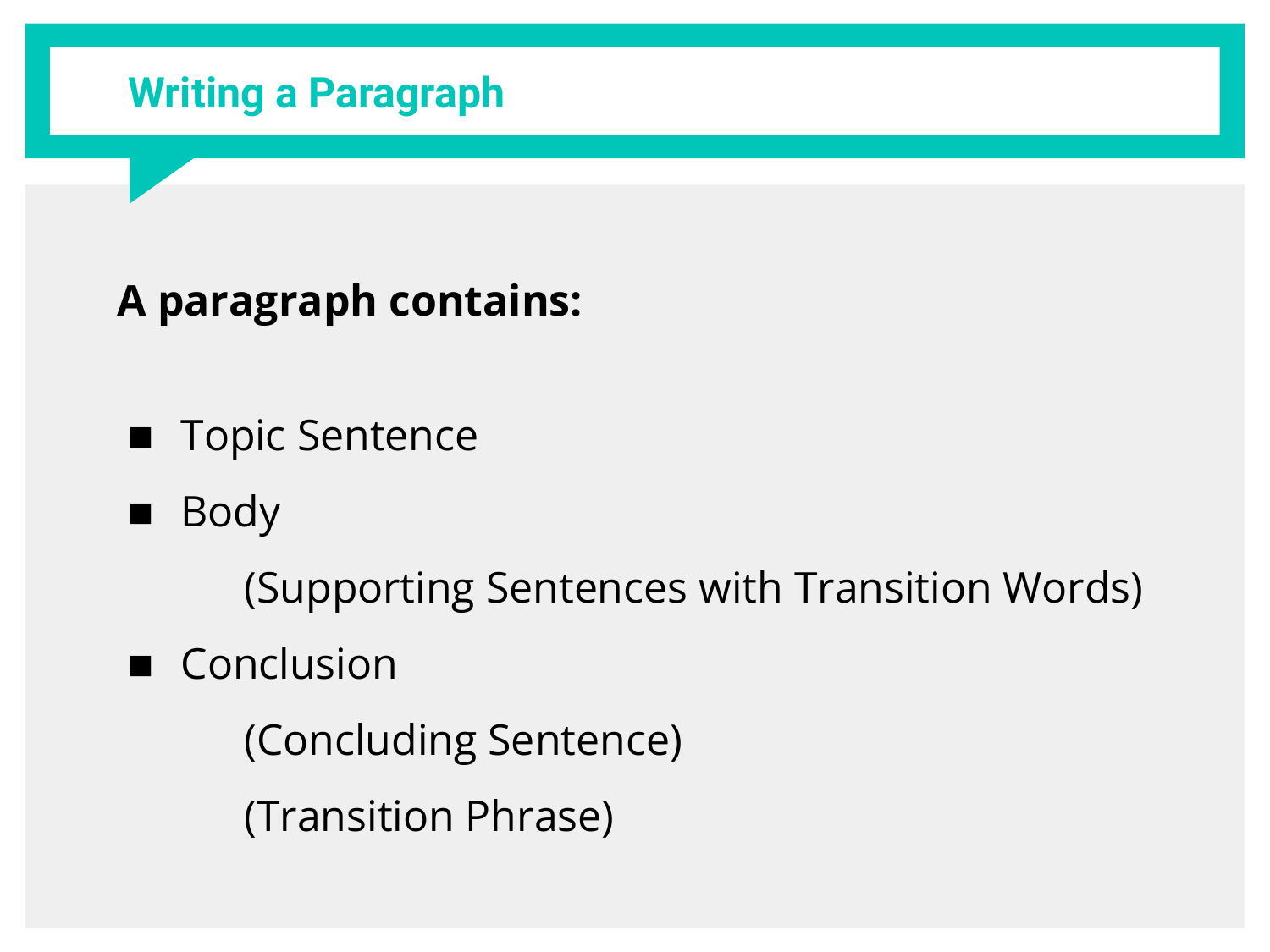

# Writing a Paragraph
A paragraph contains:

Topic Sentence
Body
(Supporting Sentences with Transition Words)
Conclusion
(Concluding Sentence)
(Transition Phrase)